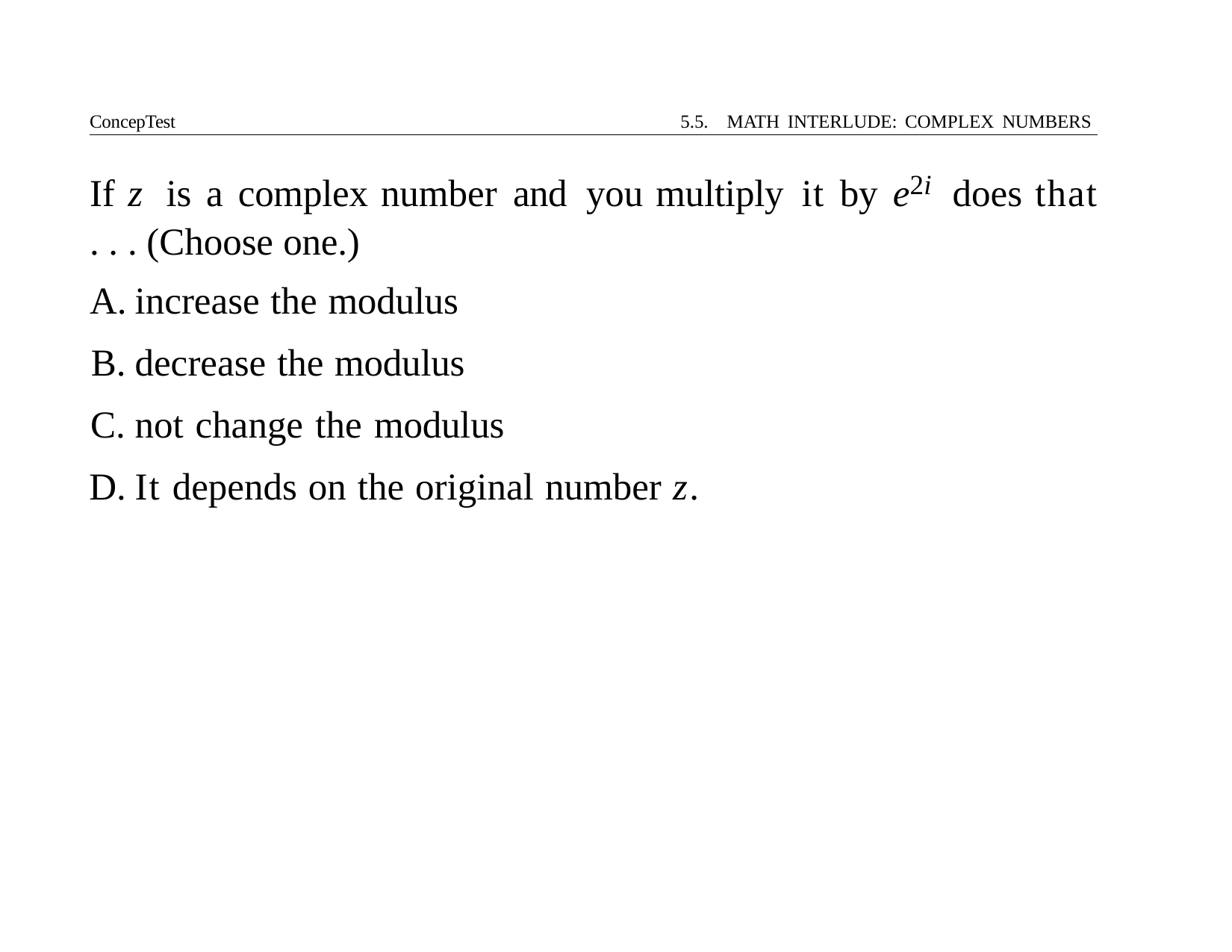

ConcepTest	5.5.  MATH INTERLUDE: COMPLEX NUMBERS

# If z	is a complex	number and	you multiply	it by e2i	does that
. . . (Choose one.)
increase the modulus
decrease the modulus
not change the modulus
It depends on the original number z.